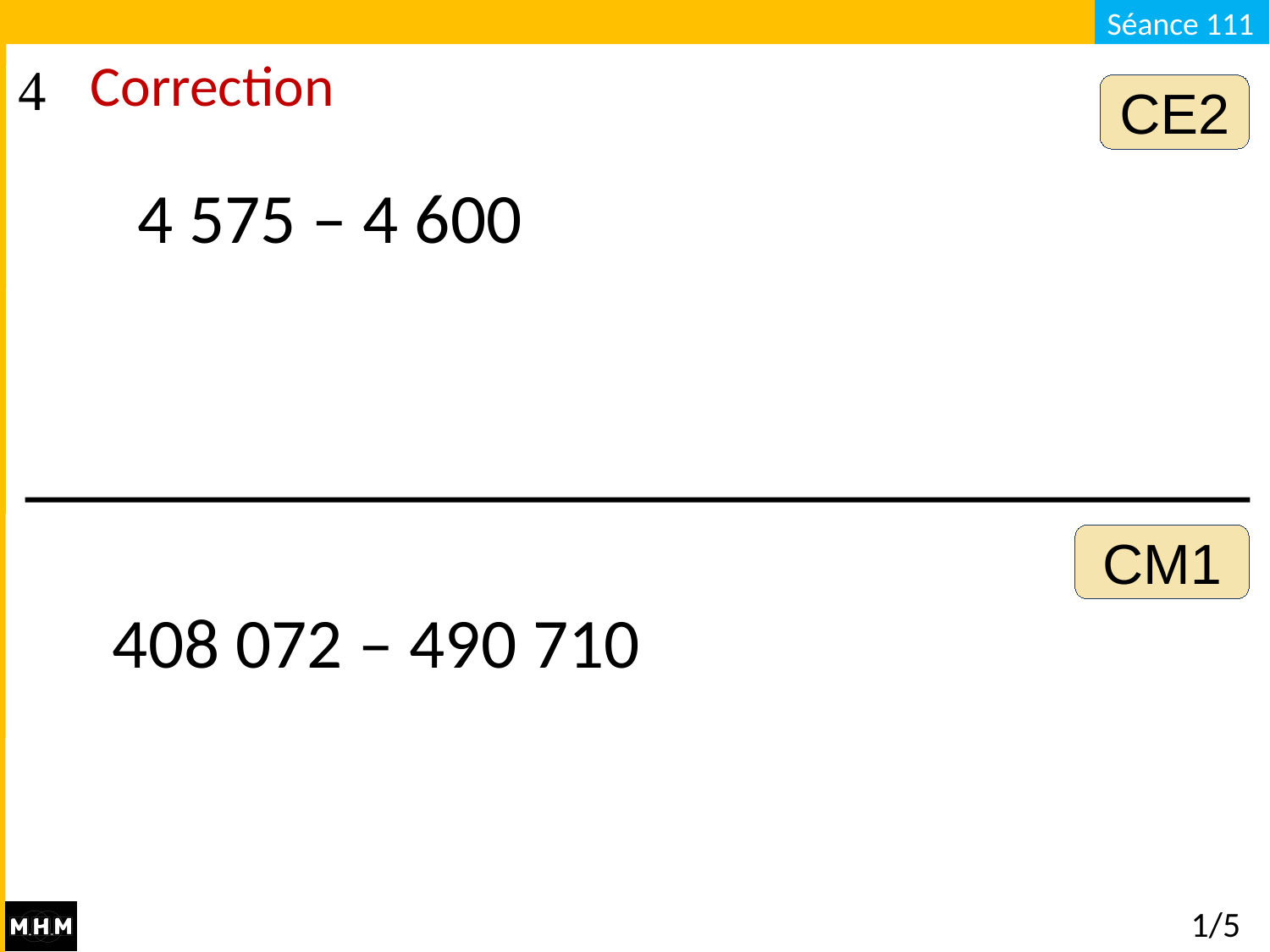

Correction
CE2
4 575 – 4 600

CM1
408 072 – 490 710

# 1/5